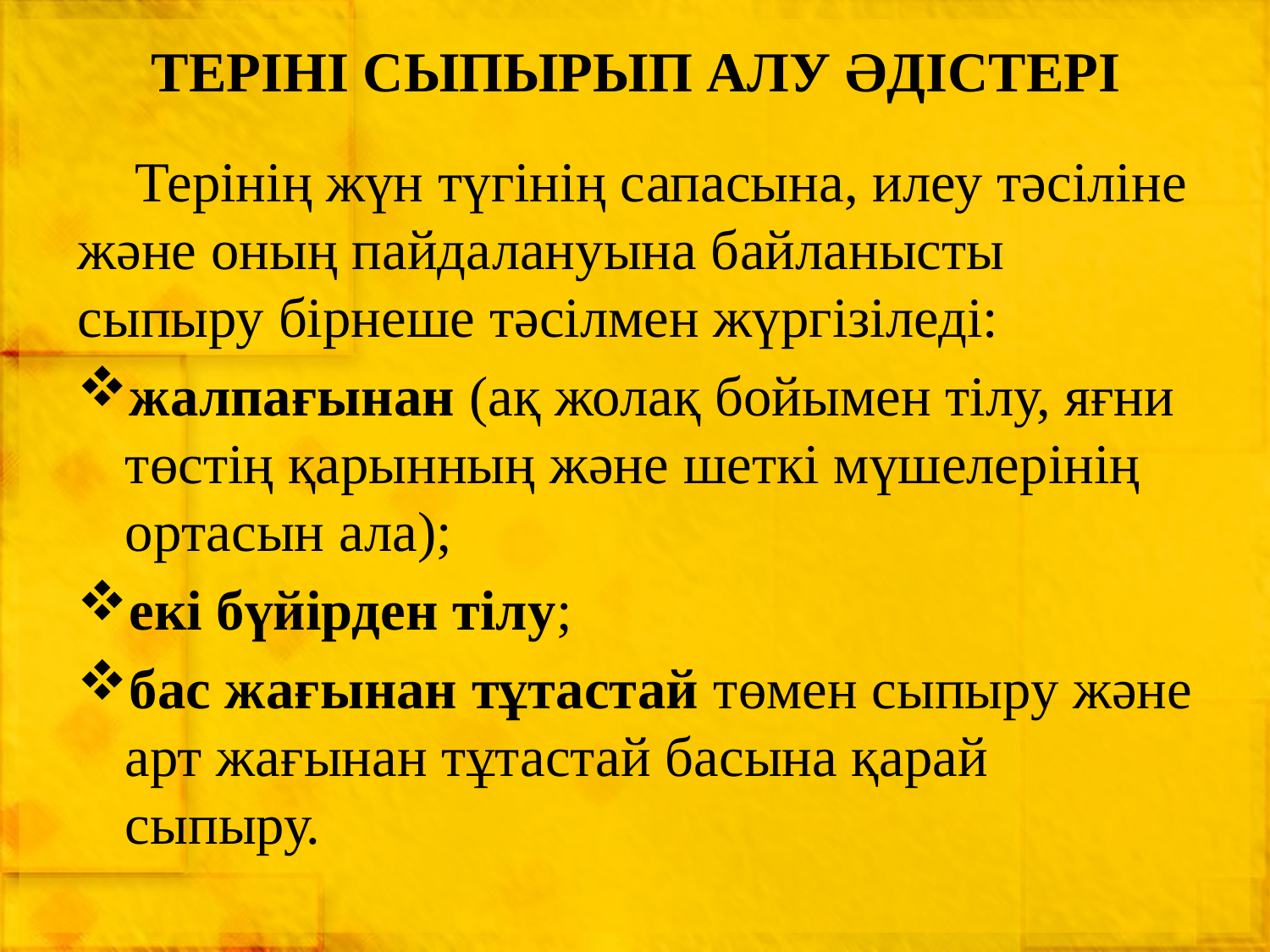

# Теріні сыпырып алу әдістері
     Терінің жүн түгінің сапасына, илеу тәсіліне және оның пайдалануына байланысты сыпыру бірнеше тәсілмен жүргізіледі:
жалпағынан (ақ жолақ бойымен тілу, яғни төстің қарынның және шеткі мүшелерінің ортасын ала);
екі бүйірден тілу;
бас жағынан тұтастай төмен сыпыру және арт жағынан тұтастай басына қарай сыпыру.